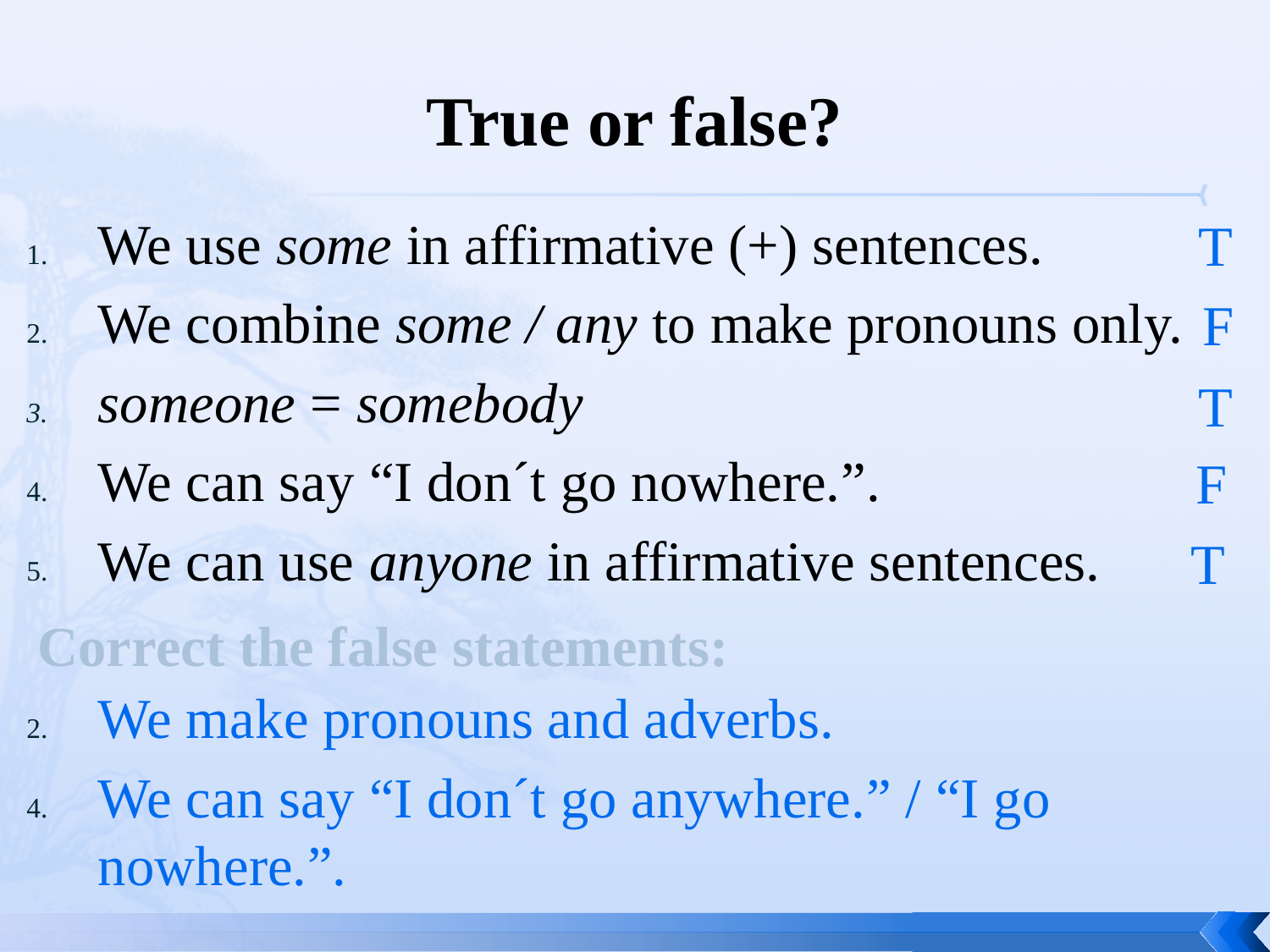

# True or false?
We use some in affirmative (+) sentences.
We combine some / any to make pronouns only.
someone = somebody
We can say “I don´t go nowhere.”.
We can use anyone in affirmative sentences.

We make pronouns and adverbs.
We can say “I don´t go anywhere.” / “I go nowhere.”.
T
F
T
F
T
Correct the false statements: